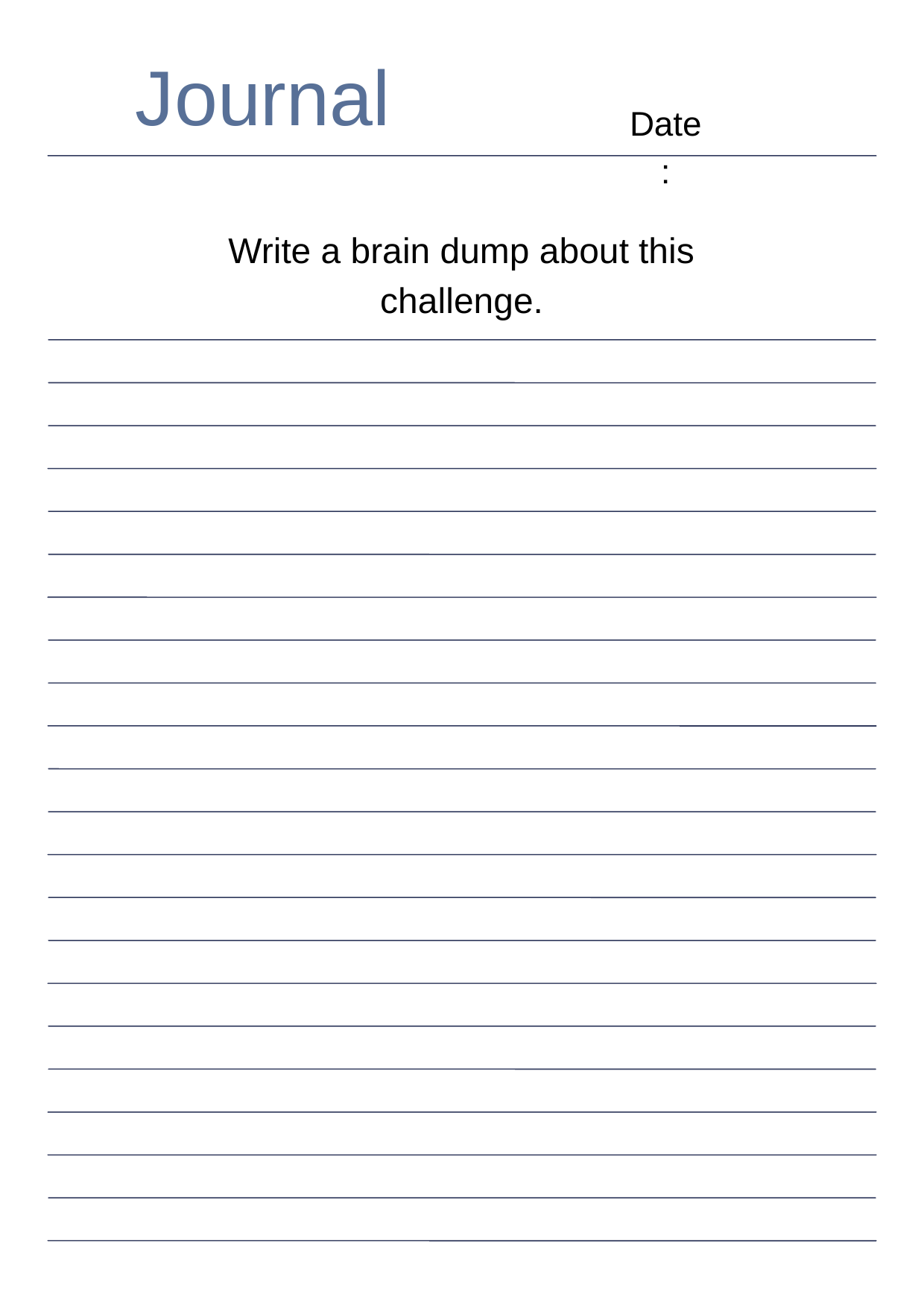

Journal
Date:

Write a brain dump about this challenge.